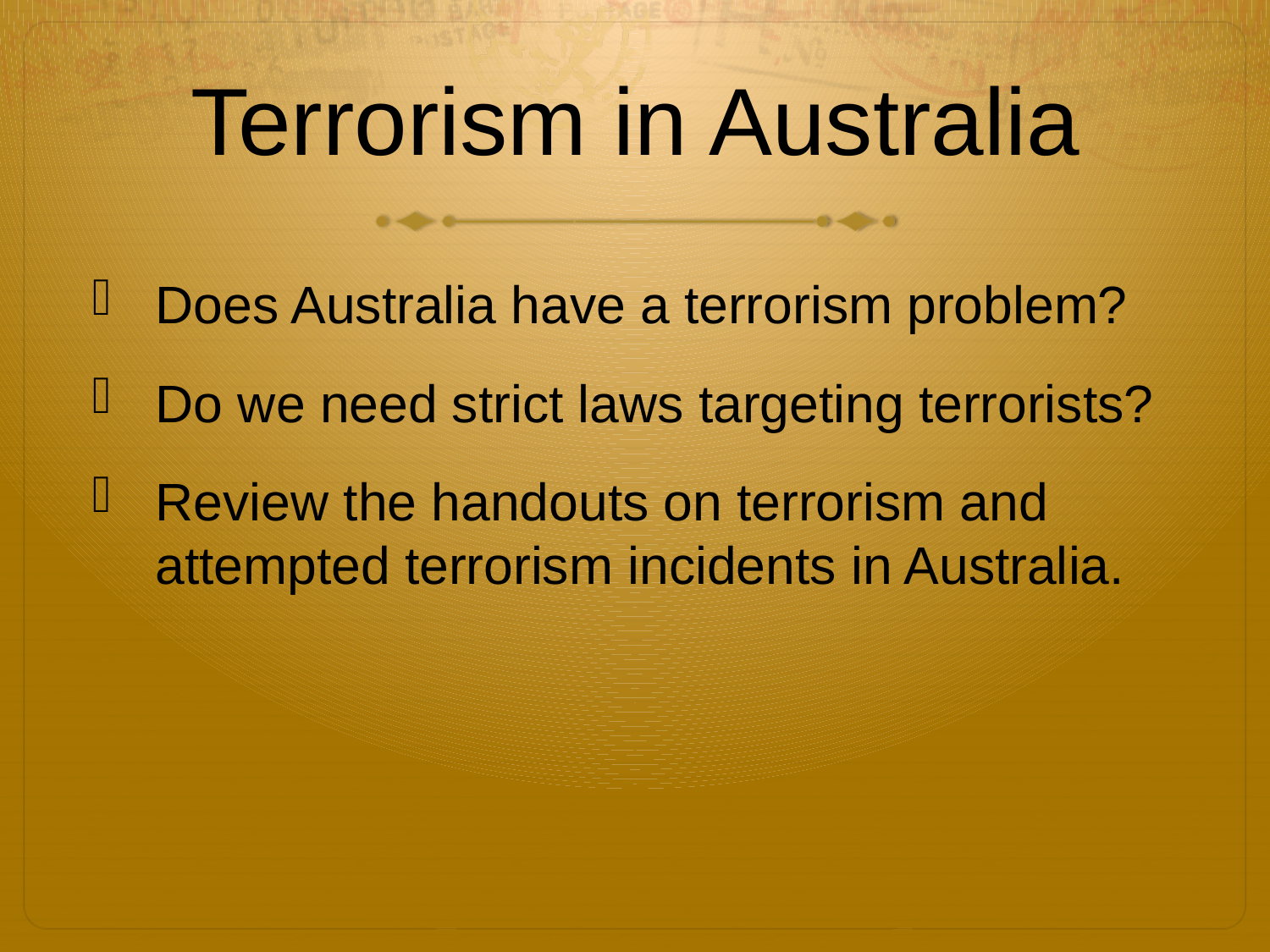

# Terrorism in Australia
Does Australia have a terrorism problem?
Do we need strict laws targeting terrorists?
Review the handouts on terrorism and attempted terrorism incidents in Australia.